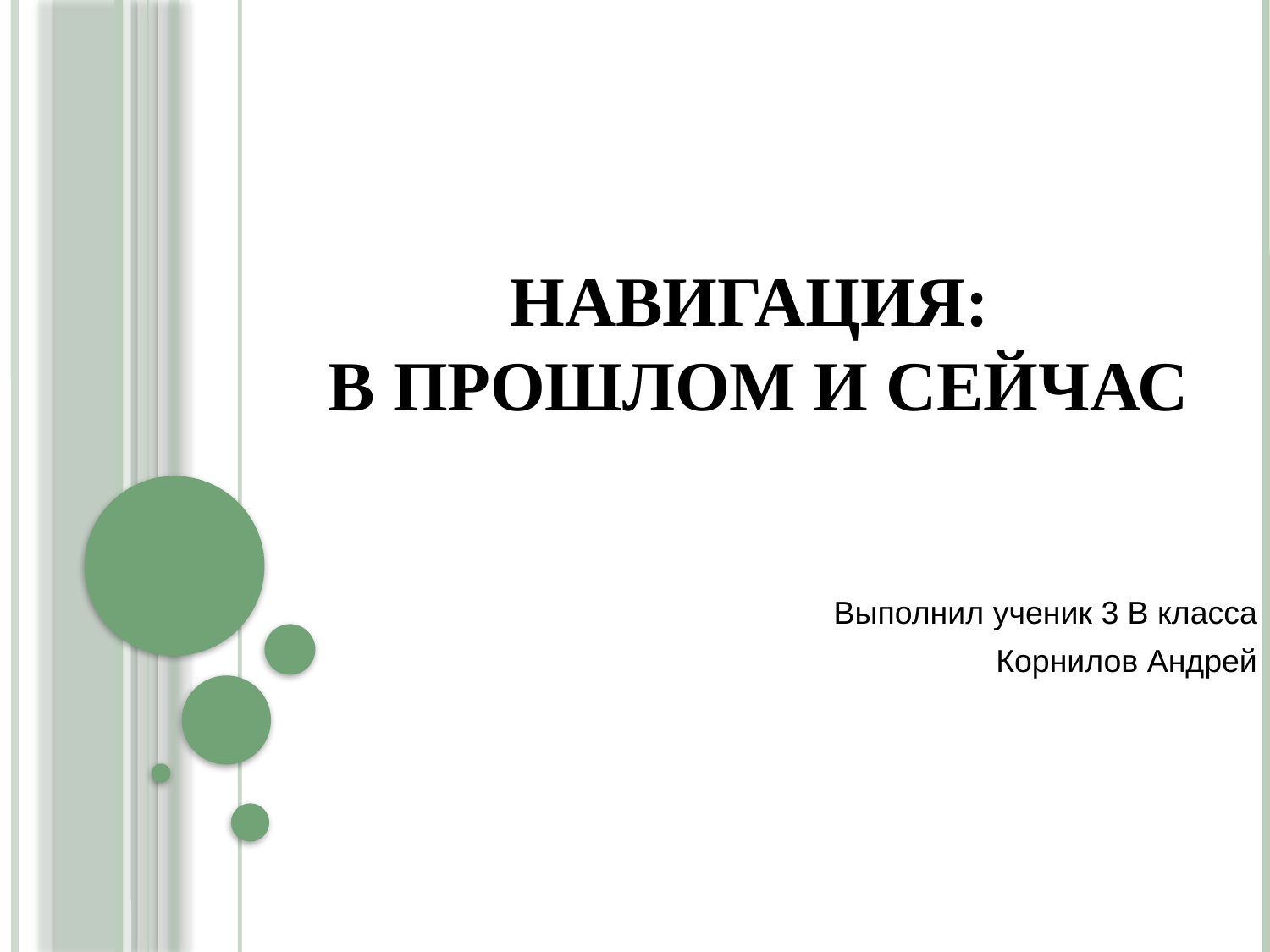

# Навигация: в прошлом и сейчас
Выполнил ученик 3 В класса
Корнилов Андрей